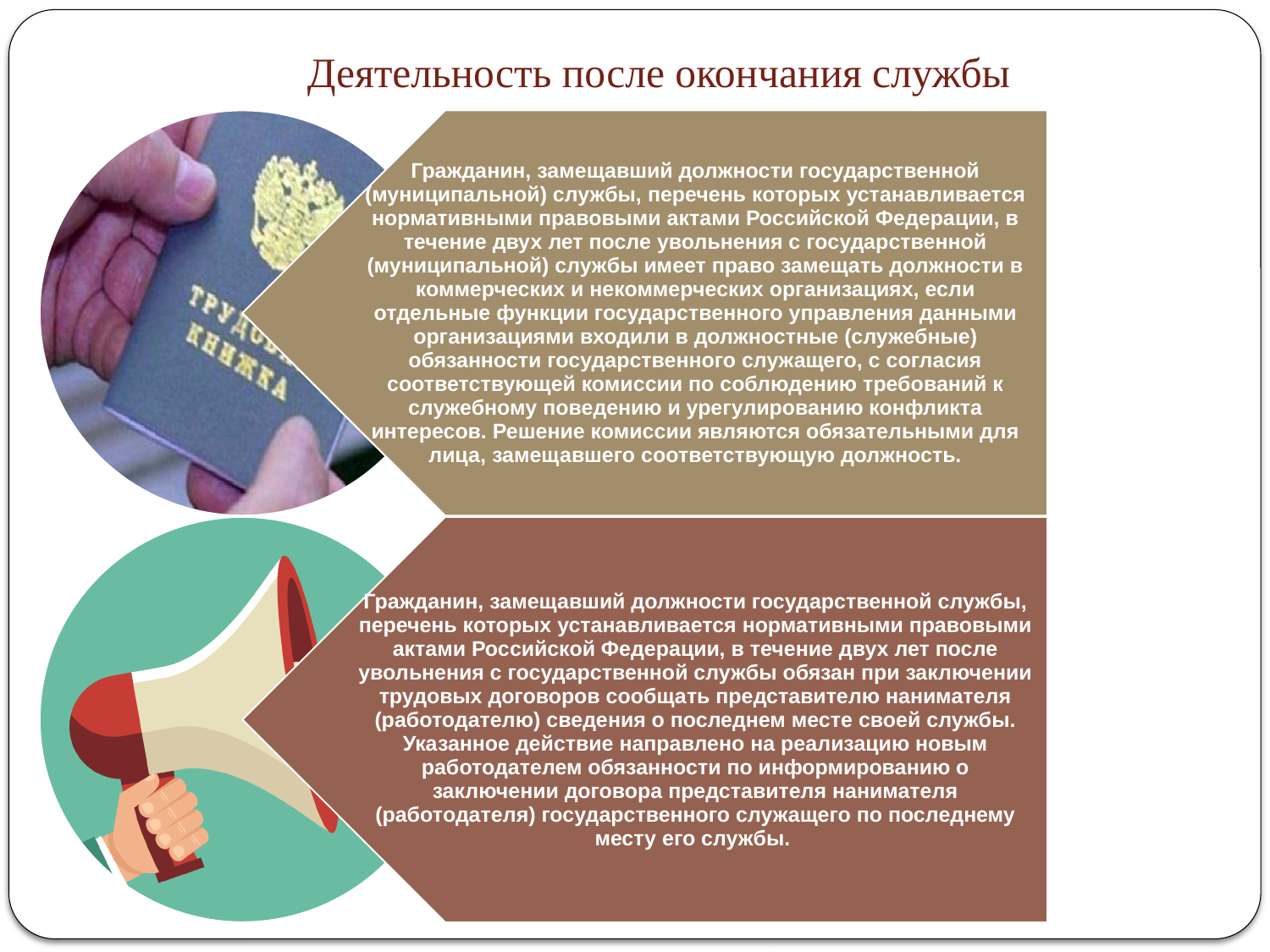

# Деятельность после окончания службы
Гражданин, замещавший должности государственной (муниципальной) службы, перечень которых устанавливается нормативными правовыми актами Российской Федерации, в течение двух лет после увольнения с государственной (муниципальной) службы имеет право замещать должности в коммерческих и некоммерческих организациях, если отдельные функции государственного управления данными организациями входили в должностные (служебные) обязанности государственного служащего, с согласия соответствующей комиссии по соблюдению требований к служебному поведению и урегулированию конфликта интересов. Решение комиссии являются обязательными для лица, замещавшего соответствующую должность.
Гражданин, замещавший должности государственной службы, перечень которых устанавливается нормативными правовыми актами Российской Федерации, в течение двух лет после увольнения с государственной службы обязан при заключении трудовых договоров сообщать представителю нанимателя (работодателю) сведения о последнем месте своей службы. Указанное действие направлено на реализацию новым работодателем обязанности по информированию о заключении договора представителя нанимателя (работодателя) государственного служащего по последнему месту его службы.